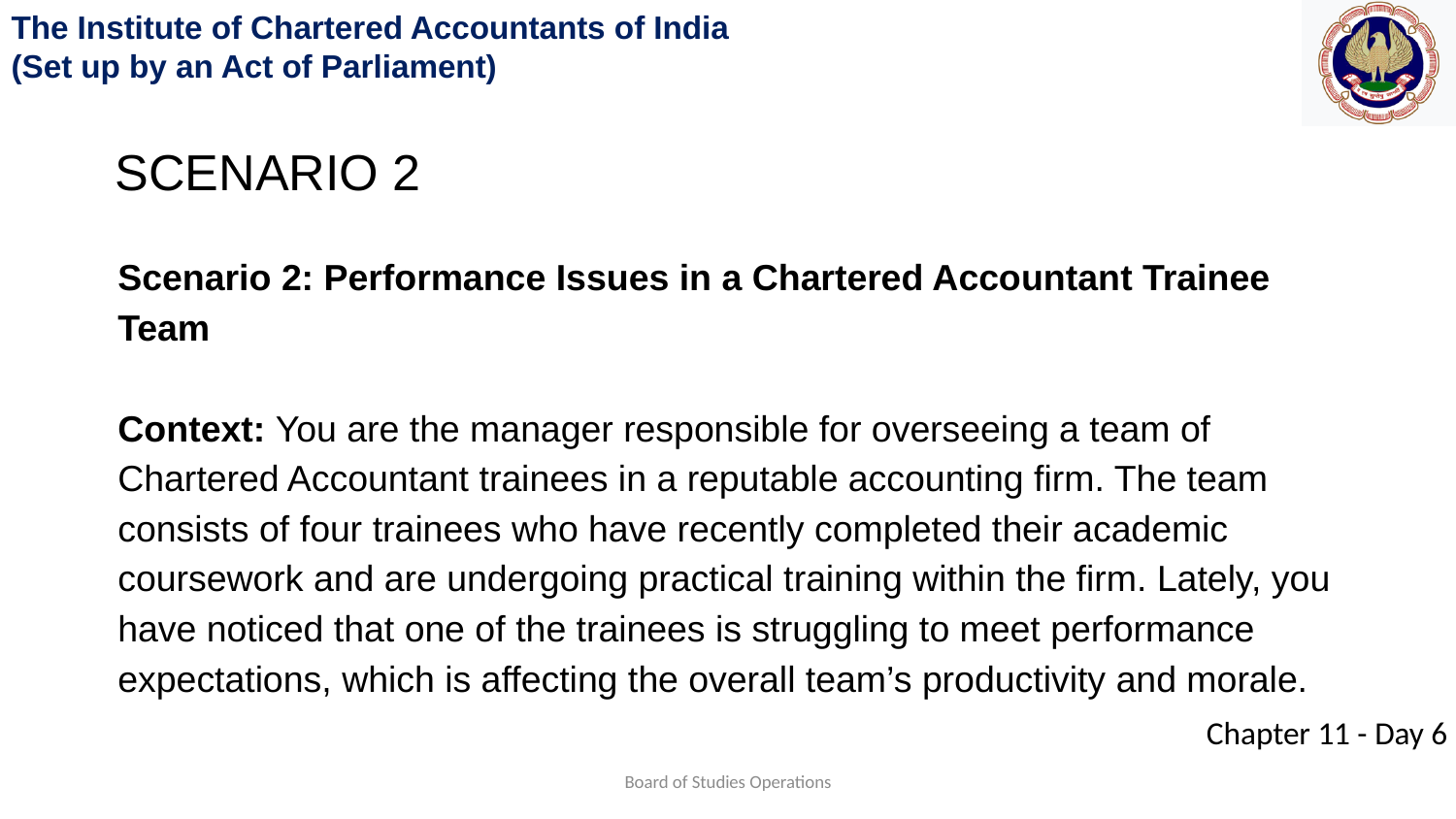

SCENARIO 2
Scenario 2: Performance Issues in a Chartered Accountant Trainee Team

Context: You are the manager responsible for overseeing a team of Chartered Accountant trainees in a reputable accounting firm. The team consists of four trainees who have recently completed their academic coursework and are undergoing practical training within the firm. Lately, you have noticed that one of the trainees is struggling to meet performance expectations, which is affecting the overall team’s productivity and morale.
Board of Studies Operations